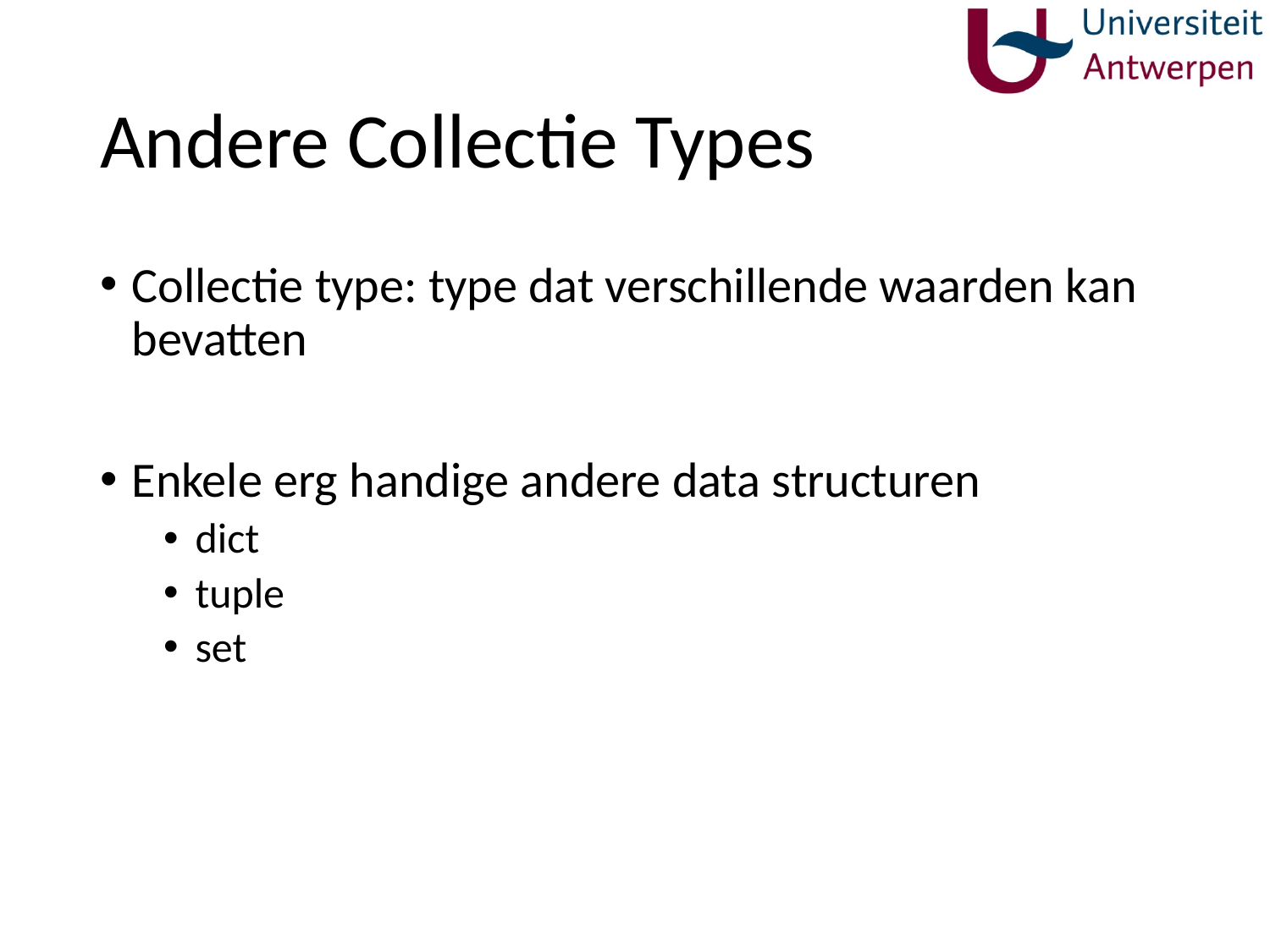

# Andere Collectie Types
Collectie type: type dat verschillende waarden kan bevatten

Enkele erg handige andere data structuren
dict
tuple
set